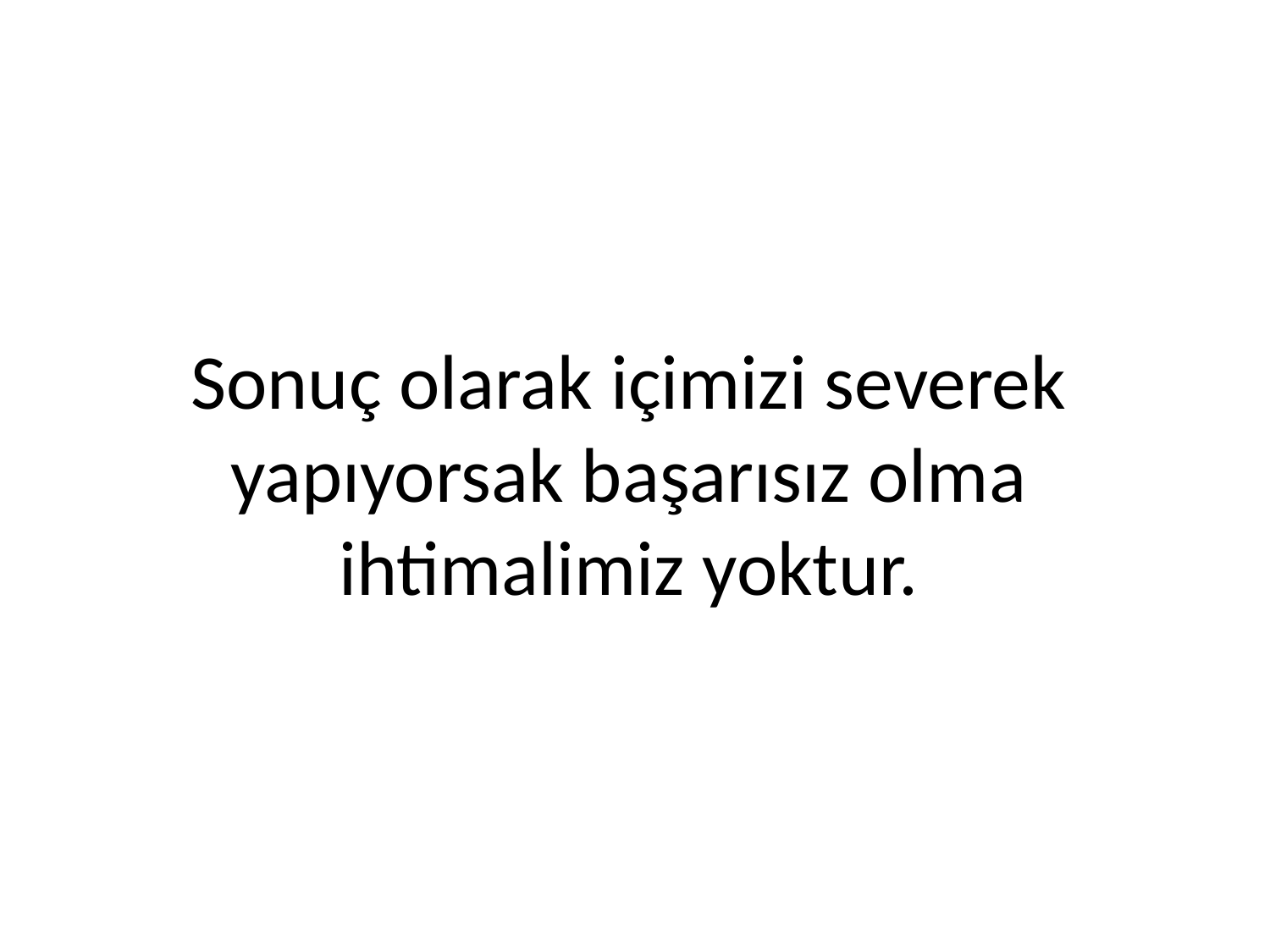

# Sonuç olarak içimizi severek yapıyorsak başarısız olma ihtimalimiz yoktur.